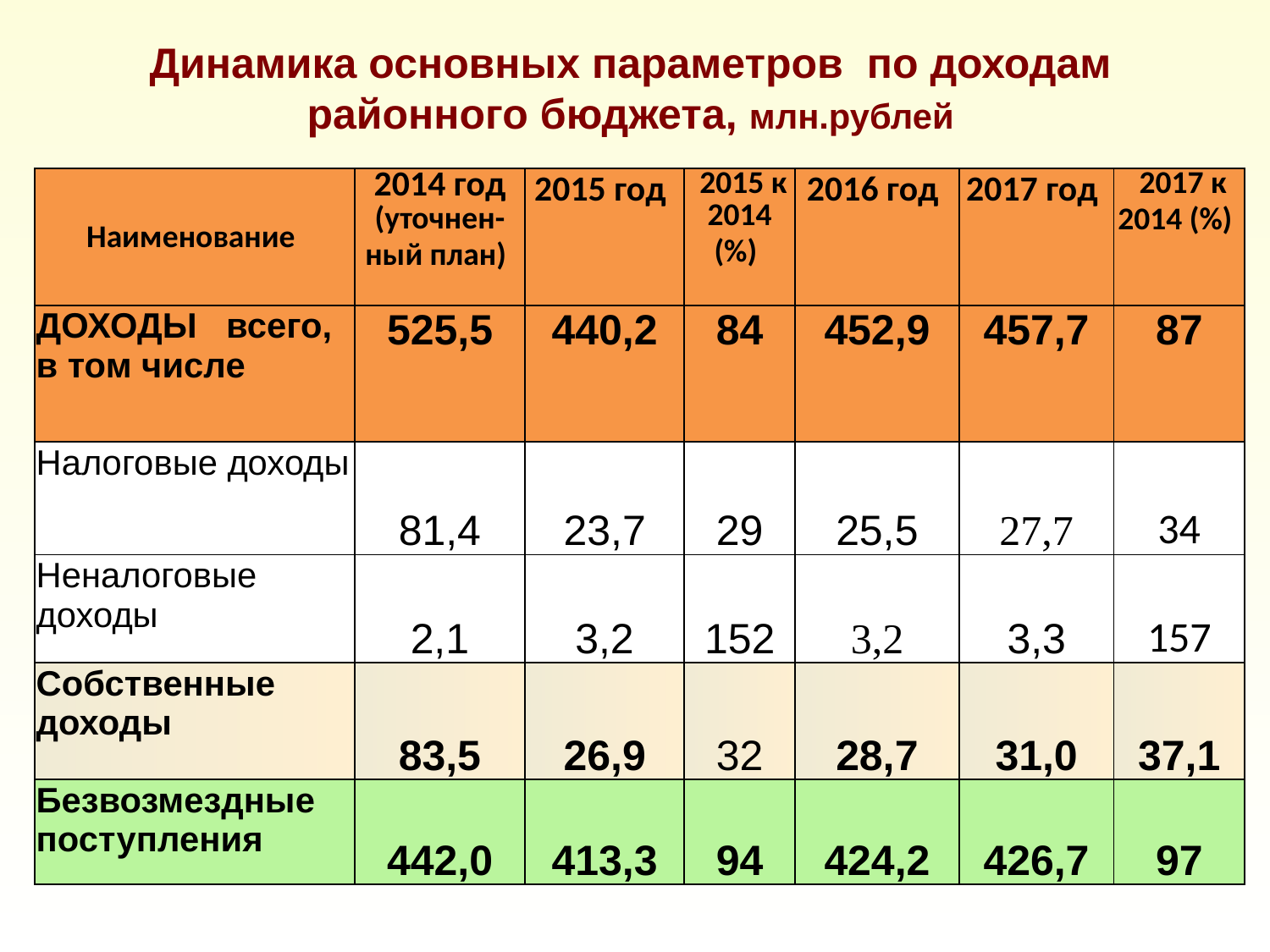

# Динамика основных параметров  по доходам районного бюджета, млн.рублей
| Наименование | 2014 год (уточнен-ный план) | 2015 год | 2015 к 2014 (%) | 2016 год | 2017 год | 2017 к 2014 (%) |
| --- | --- | --- | --- | --- | --- | --- |
| ДОХОДЫ всего, в том числе | 525,5 | 440,2 | 84 | 452,9 | 457,7 | 87 |
| Налоговые доходы | 81,4 | 23,7 | 29 | 25,5 | 27,7 | 34 |
| Неналоговые доходы | 2,1 | 3,2 | 152 | 3,2 | 3,3 | 157 |
| Собственные доходы | 83,5 | 26,9 | 32 | 28,7 | 31,0 | 37,1 |
| Безвозмездные поступления | 442,0 | 413,3 | 94 | 424,2 | 426,7 | 97 |